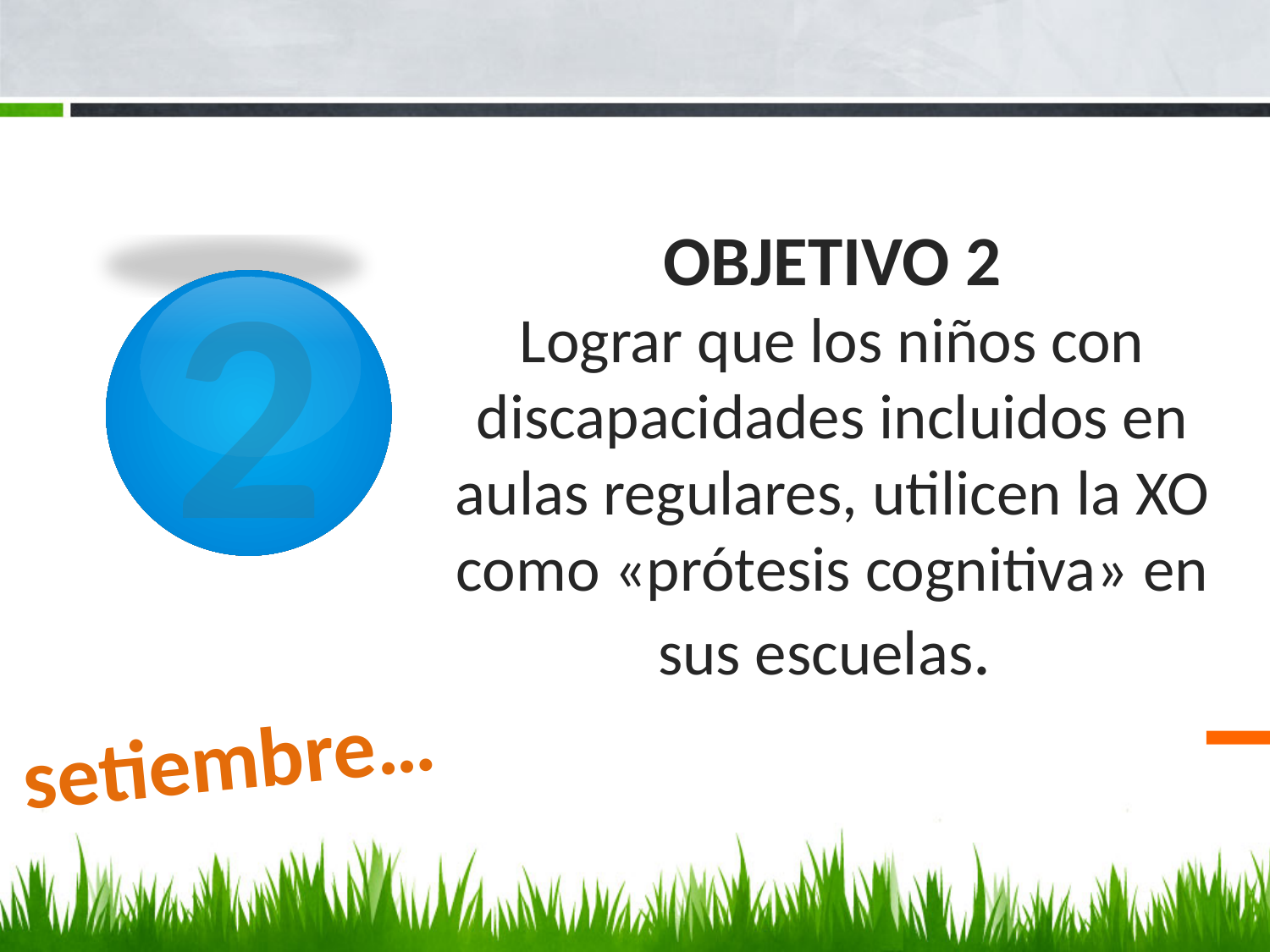

2

# OBJETIVO 2 Lograr que los niños con discapacidades incluidos en aulas regulares, utilicen la XO como «prótesis cognitiva» en sus escuelas.
setiembre…